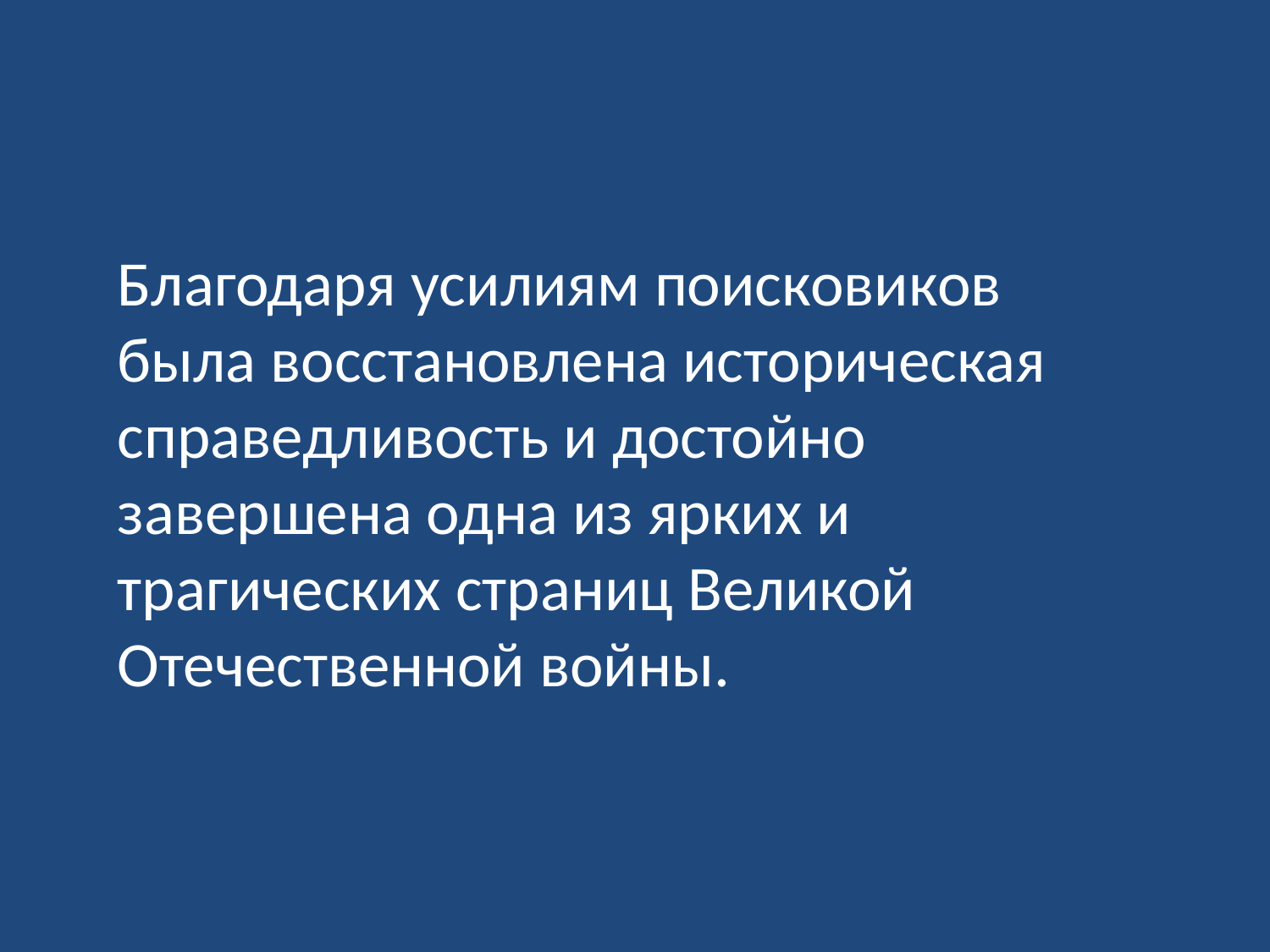

Благодаря усилиям поисковиков была восстановлена историческая справедливость и достойно завершена одна из ярких и трагических страниц Великой Отечественной войны.